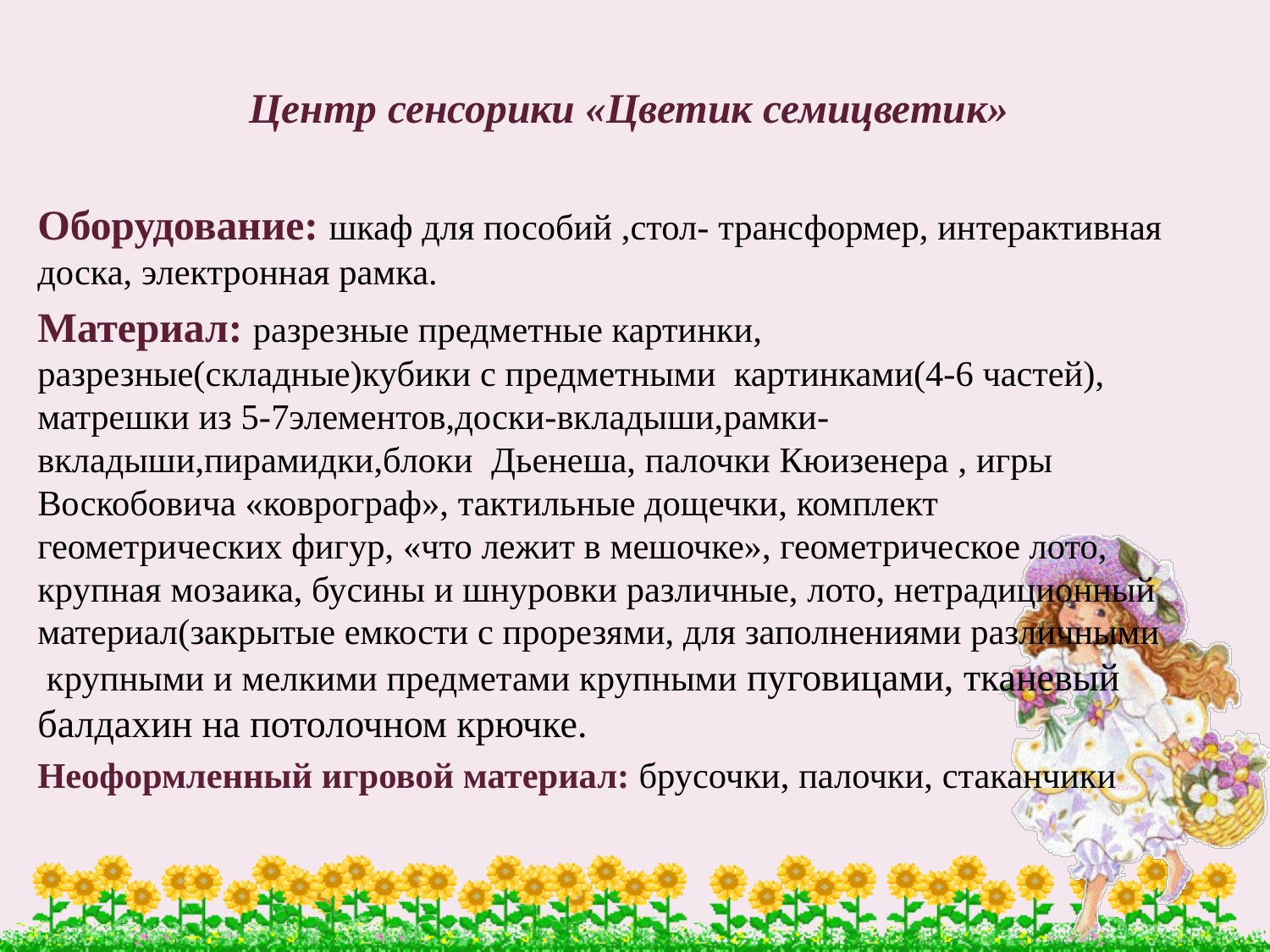

Центр сенсорики «Цветик семицветик»

Оборудование: шкаф для пособий ,стол- трансформер, интерактивная доска, электронная рамка.
Материал: разрезные предметные картинки, разрезные(складные)кубики с предметными  картинками(4-6 частей), матрешки из 5-7элементов,доски-вкладыши,рамки-вкладыши,пирамидки,блоки  Дьенеша, палочки Кюизенера , игры Воскобовича «коврограф», тактильные дощечки, комплект геометрических фигур, «что лежит в мешочке», геометрическое лото, крупная мозаика, бусины и шнуровки различные, лото, нетрадиционный материал(закрытые емкости с прорезями, для заполнениями различными  крупными и мелкими предметами крупными пуговицами, тканевый балдахин на потолочном крючке.
Неоформленный игровой материал: брусочки, палочки, стаканчики